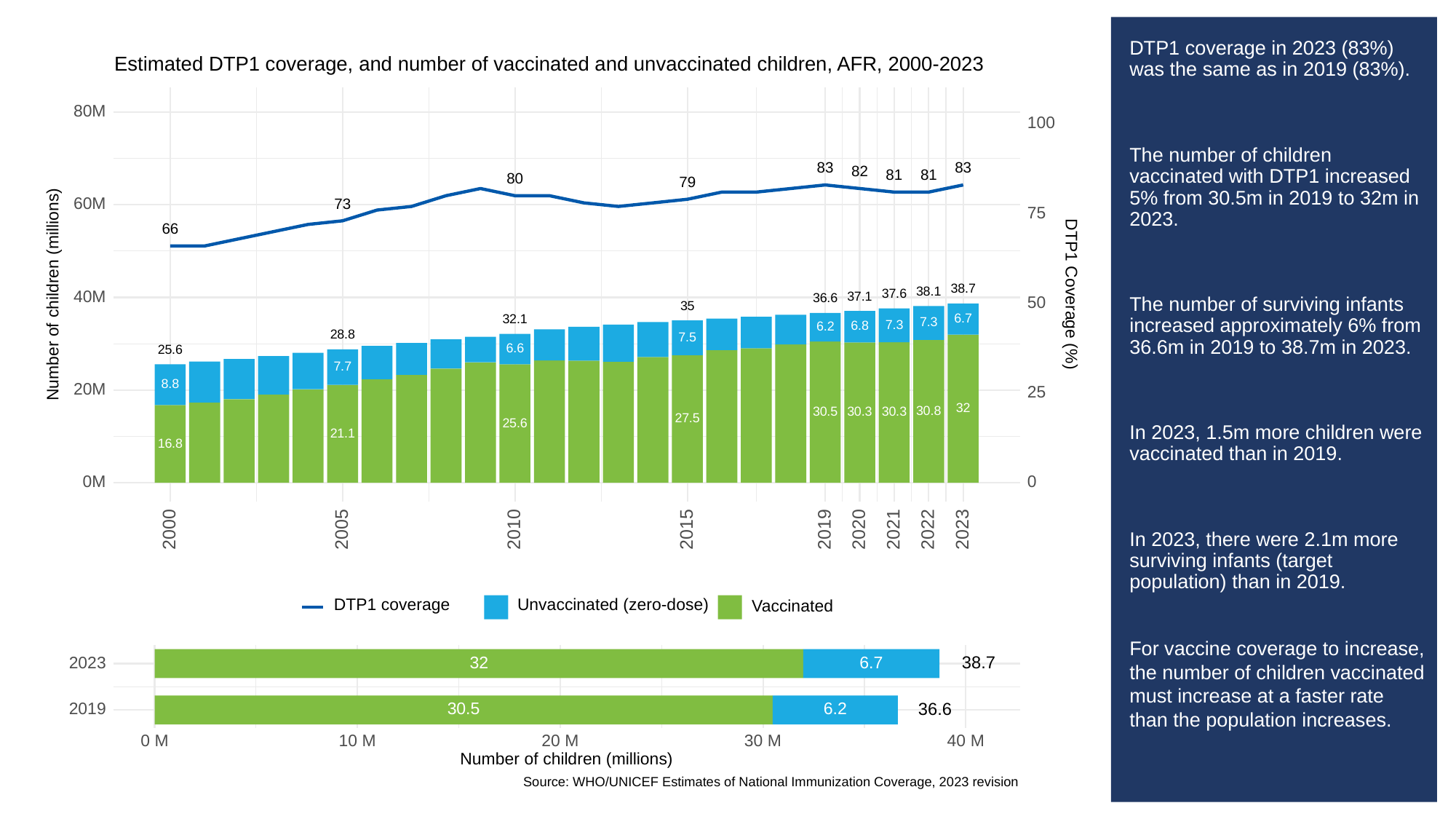

# DTP1 coverage in 2023 (83%) was the same as in 2019 (83%).

The number of children vaccinated with DTP1 increased 5% from 30.5m in 2019 to 32m in 2023.

The number of surviving infants increased approximately 6% from 36.6m in 2019 to 38.7m in 2023.

In 2023, 1.5m more children were vaccinated than in 2019.

In 2023, there were 2.1m more surviving infants (target population) than in 2019.

For vaccine coverage to increase, the number of children vaccinated must increase at a faster rate than the population increases.

Estimated DTP1 coverage, and number of vaccinated and unvaccinated children, AFR, 2000-2023

80M

100

83
83
82
81
81
80
79

60M
73

75
66

38.7
Number of children (millions)
DTP1 Coverage (%)
38.1
37.6
40M
37.1
36.6
50

35

6.7

32.1

7.3

7.3
6.8

6.2

28.8
7.5

6.6

25.6

7.7

8.8
20M

25

32

30.8
30.5
30.3
30.3
27.5
25.6
21.1

16.8
0M
0

2023
2000
2005
2010
2015
2019
2020
2021
2022

Unvaccinated (zero-dose)
DTP1 coverage
Vaccinated

38.7
32
6.7
2023

36.6
30.5
6.2
2019

30 M
0 M
10 M
20 M
40 M
Number of children (millions)
Source: WHO/UNICEF Estimates of National Immunization Coverage, 2023 revision